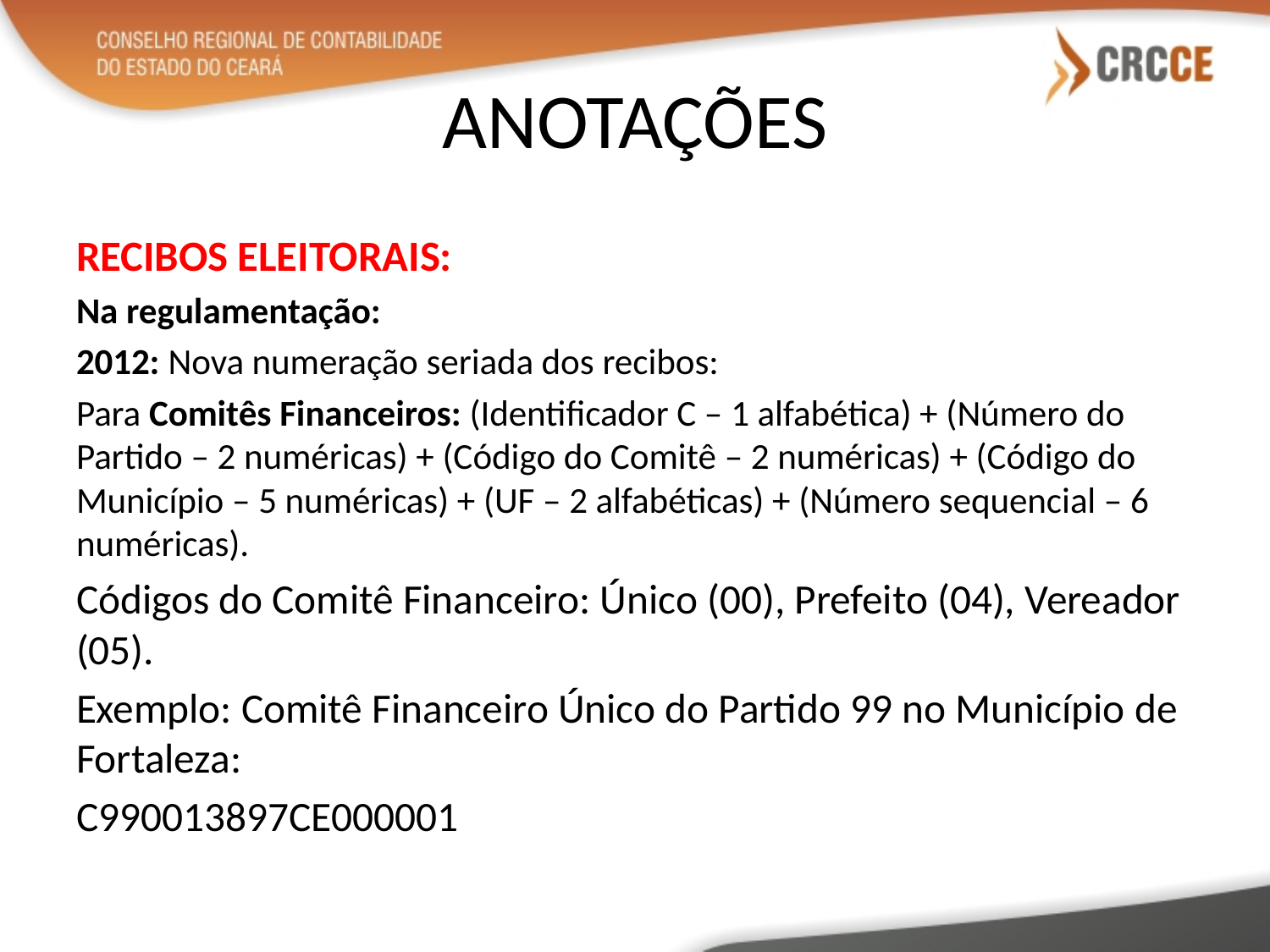

# ANOTAÇÕES
RECIBOS ELEITORAIS:
Na regulamentação:
2012: Nova numeração seriada dos recibos:
Para Comitês Financeiros: (Identificador C – 1 alfabética) + (Número do Partido – 2 numéricas) + (Código do Comitê – 2 numéricas) + (Código do Município – 5 numéricas) + (UF – 2 alfabéticas) + (Número sequencial – 6 numéricas).
Códigos do Comitê Financeiro: Único (00), Prefeito (04), Vereador (05).
Exemplo: Comitê Financeiro Único do Partido 99 no Município de Fortaleza:
C990013897CE000001